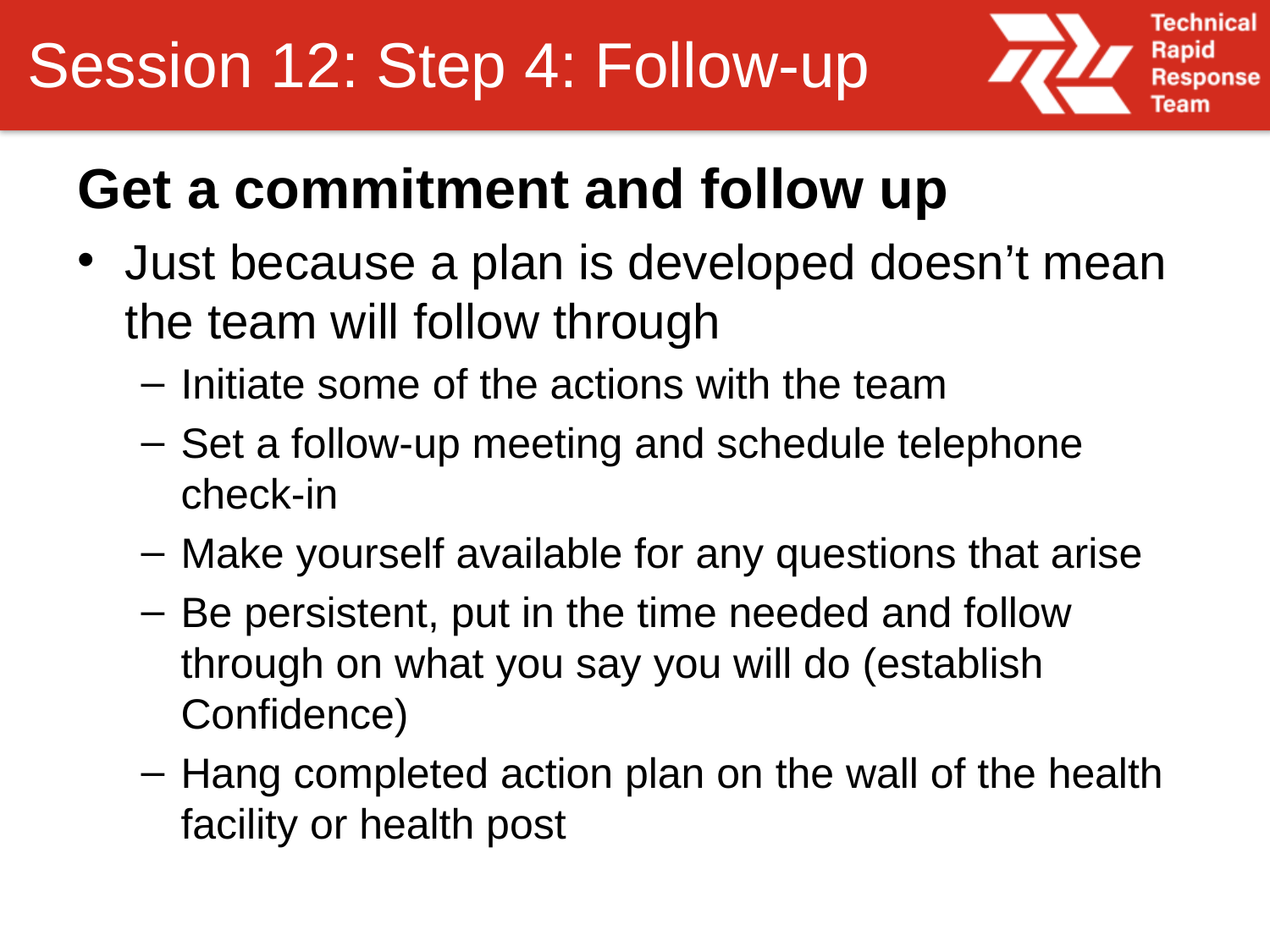

# Session 12: Step 4: Follow-up
Get a commitment and follow up
Just because a plan is developed doesn’t mean the team will follow through
Initiate some of the actions with the team
Set a follow-up meeting and schedule telephone check-in
Make yourself available for any questions that arise
Be persistent, put in the time needed and follow through on what you say you will do (establish Confidence)
Hang completed action plan on the wall of the health facility or health post